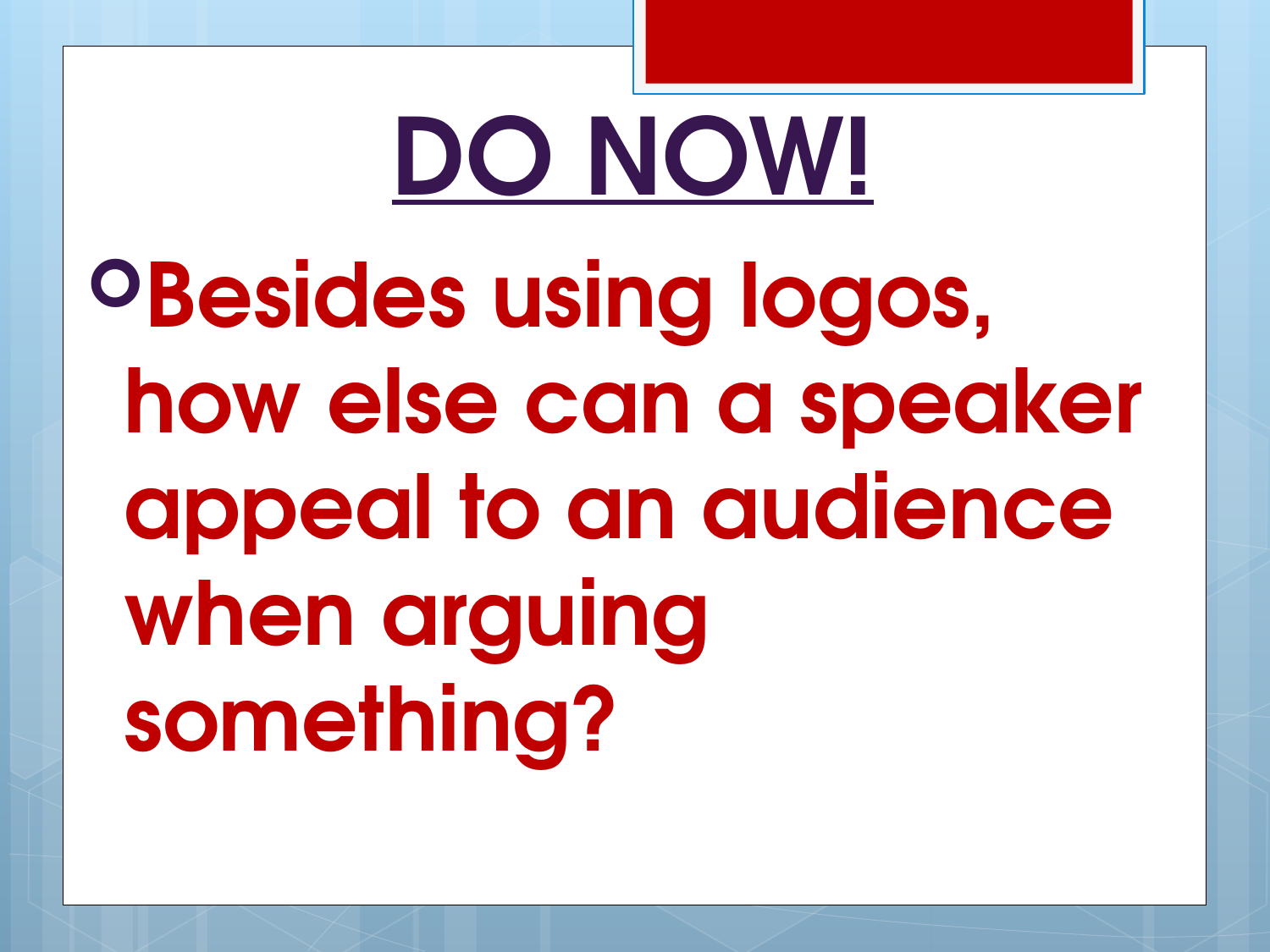

# DO NOW!
Besides using logos, how else can a speaker appeal to an audience when arguing something?